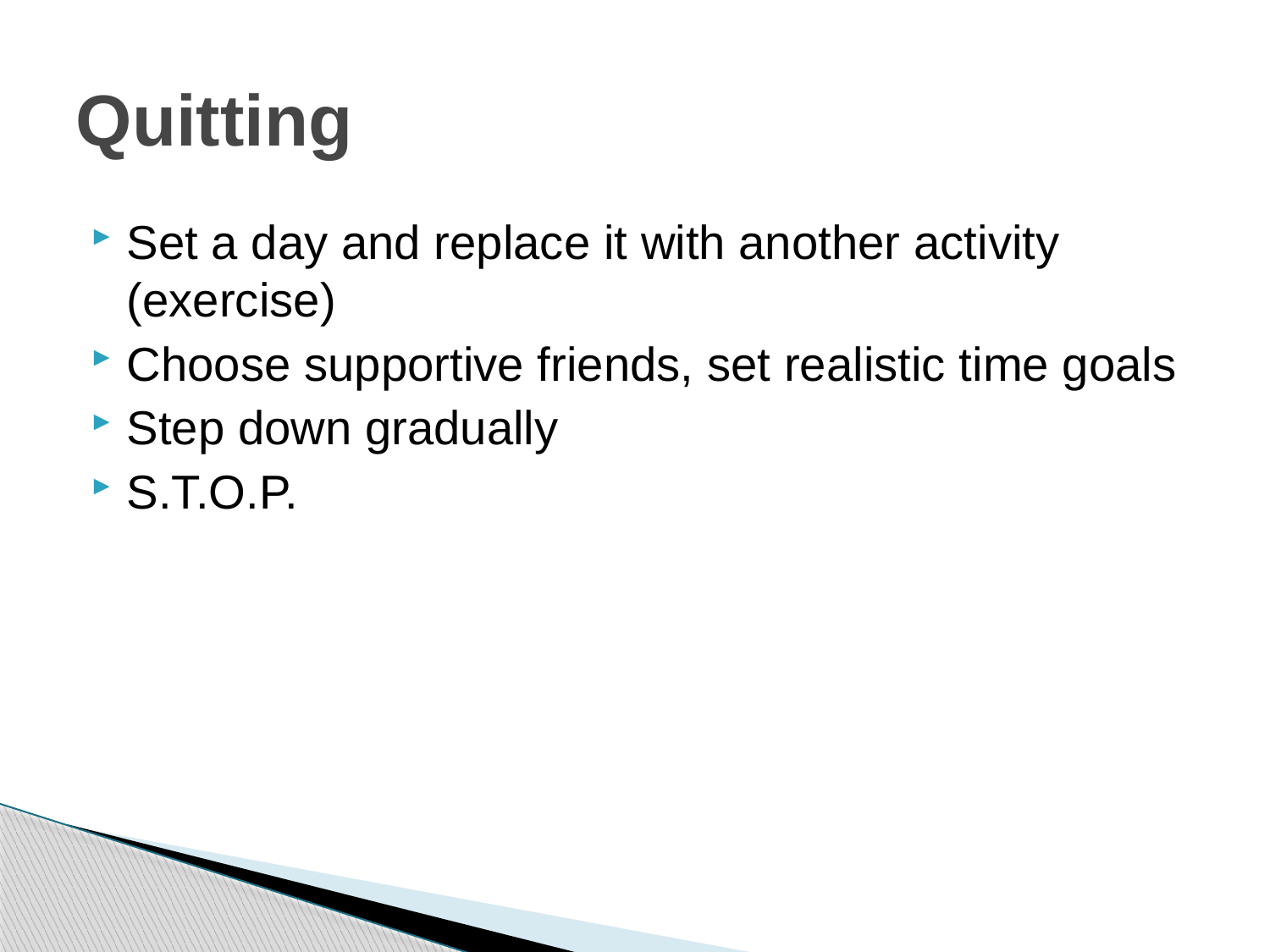

# Quitting
Set a day and replace it with another activity (exercise)
Choose supportive friends, set realistic time goals
Step down gradually
S.T.O.P.